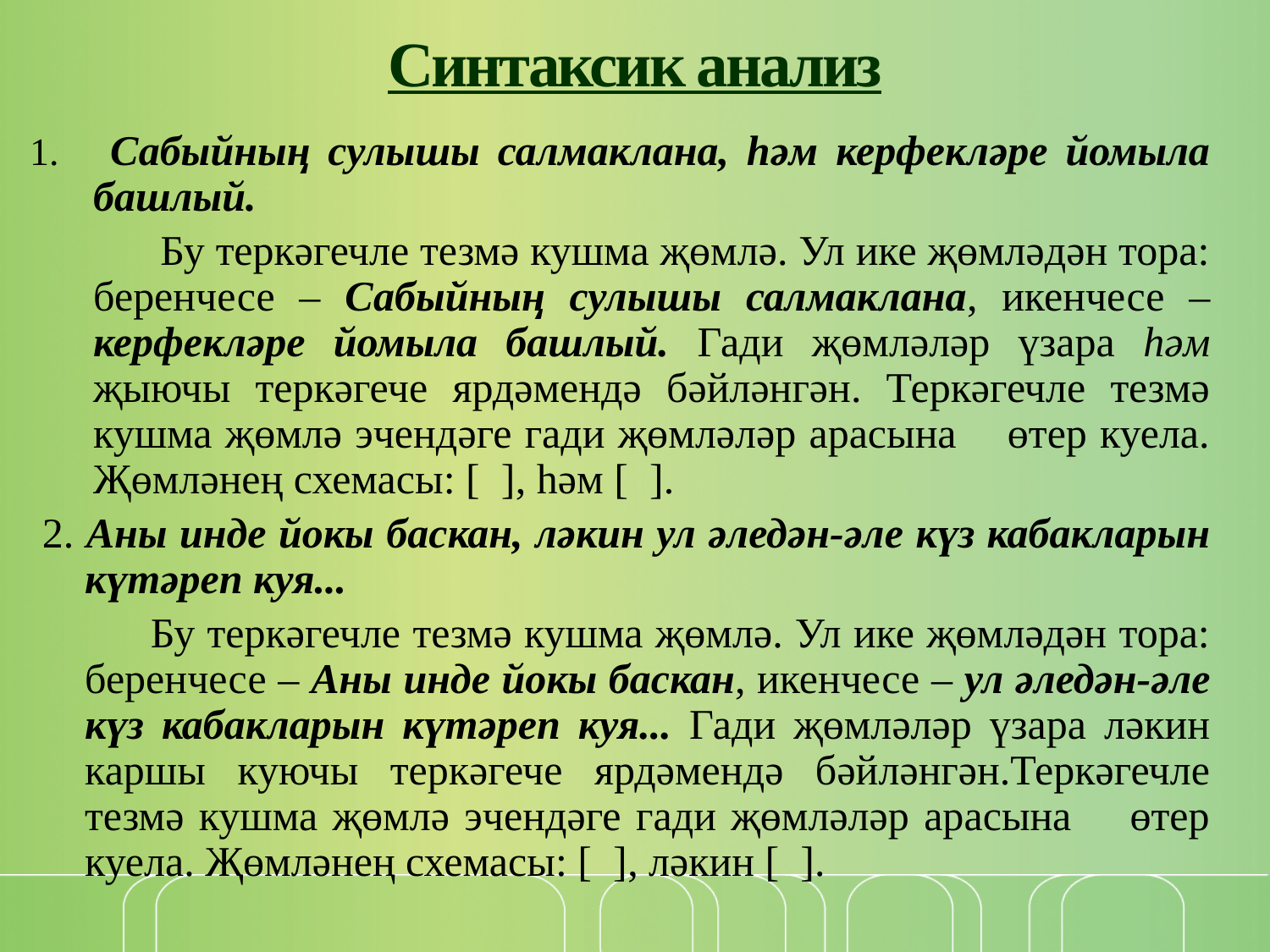

# Синтаксик анализ
 Сабыйның сулышы салмаклана, һәм керфекләре йомыла башлый.
            Бу теркәгечле тезмә кушма җөмлә. Ул ике җөмләдән тора: беренчесе – Сабыйның сулышы салмаклана, икенчесе – керфекләре йомыла башлый. Гади җөмләләр үзара һәм җыючы теркәгече ярдәмендә бәйләнгән. Теркәгечле тезмә кушма җөмлә эчендәге гади җөмләләр арасына    өтер куела. Җөмләнең схемасы: [  ], һәм [  ].
 2. Аны инде йокы баскан, ләкин ул әледән-әле күз кабакларын күтәреп куя...
          Бу теркәгечле тезмә кушма җөмлә. Ул ике җөмләдән тора: беренчесе – Аны инде йокы баскан, икенчесе – ул әледән-әле күз кабакларын күтәреп куя... Гади җөмләләр үзара ләкин каршы куючы теркәгече ярдәмендә бәйләнгән.Теркәгечле тезмә кушма җөмлә эчендәге гади җөмләләр арасына    өтер куела. Җөмләнең схемасы: [  ], ләкин [  ].